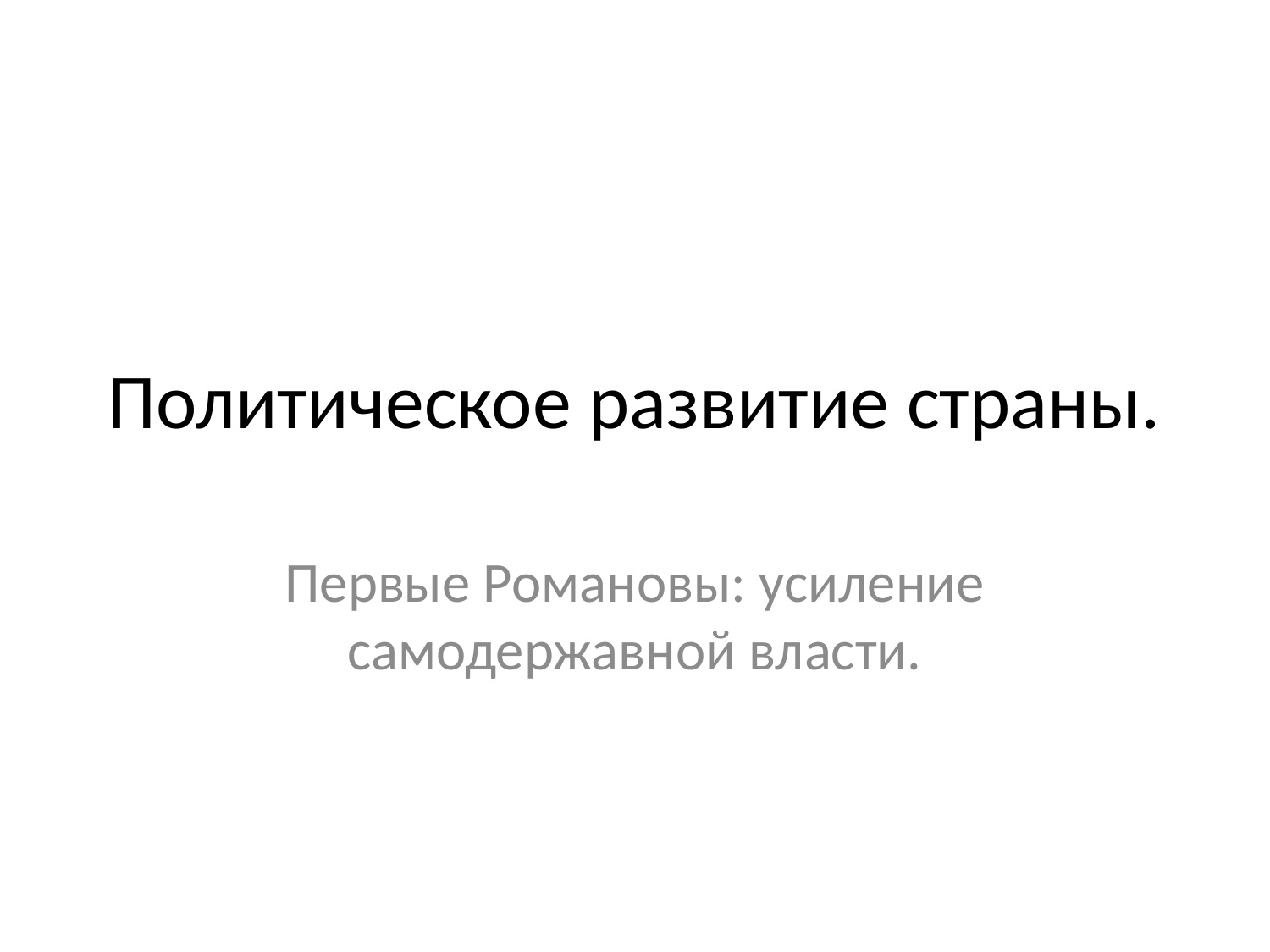

# Политическое развитие страны.
Первые Романовы: усиление самодержавной власти.